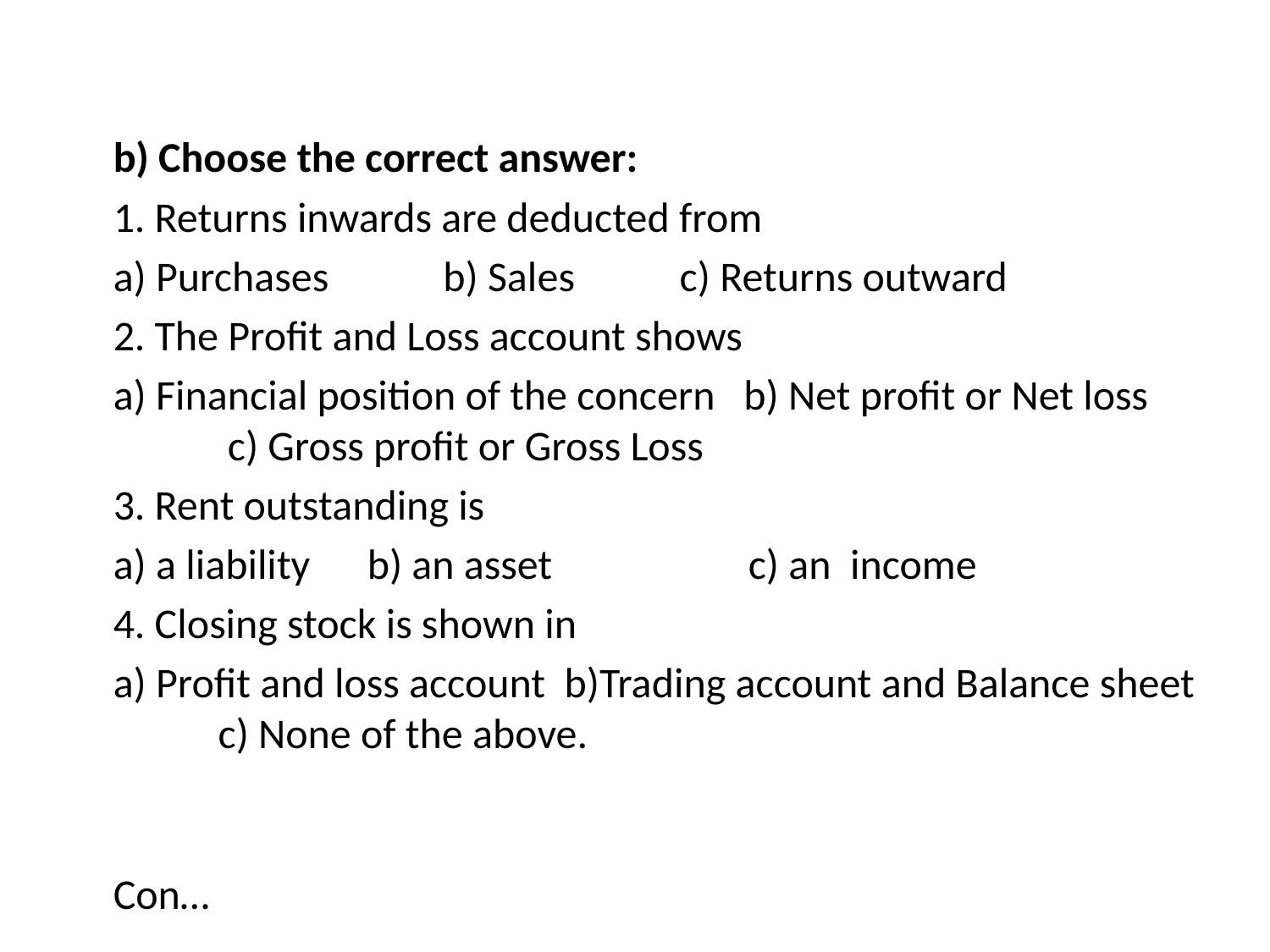

b) Choose the correct answer:
	1. Returns inwards are deducted from
	a) Purchases            b) Sales           c) Returns outward
	2. The Profit and Loss account shows
	a) Financial position of the concern   b) Net profit or Net loss                  c) Gross profit or Gross Loss
	3. Rent outstanding is
	a) a liability   	b) an asset 		c) an  income
	4. Closing stock is shown in
	a) Profit and loss account  b)Trading account and Balance sheet            c) None of the above.
																	  Con…